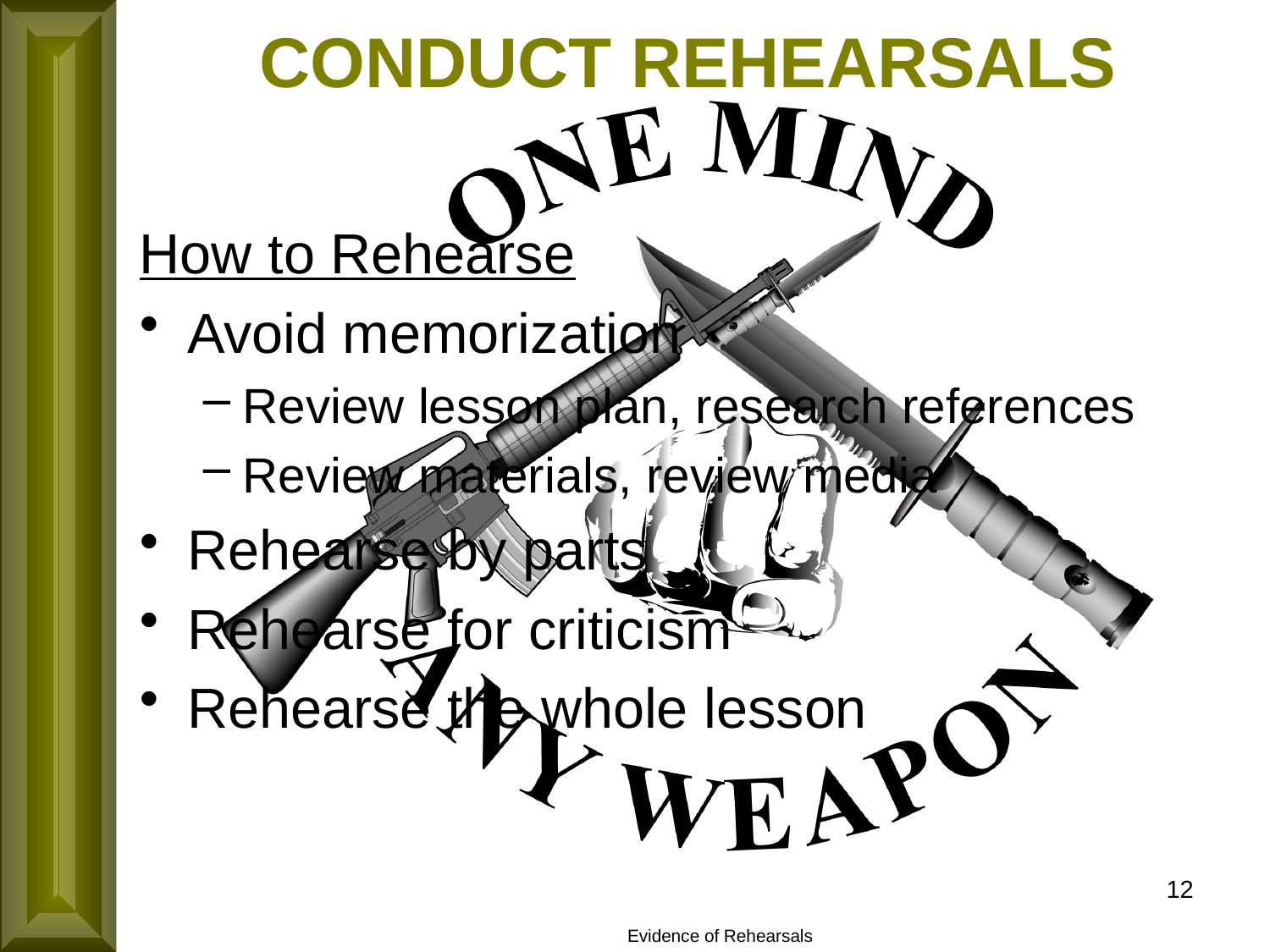

CONDUCT REHEARSALS
How to Rehearse
Avoid memorization
Review lesson plan, research references
Review materials, review media
Rehearse by parts
Rehearse for criticism
Rehearse the whole lesson
12
Evidence of Rehearsals